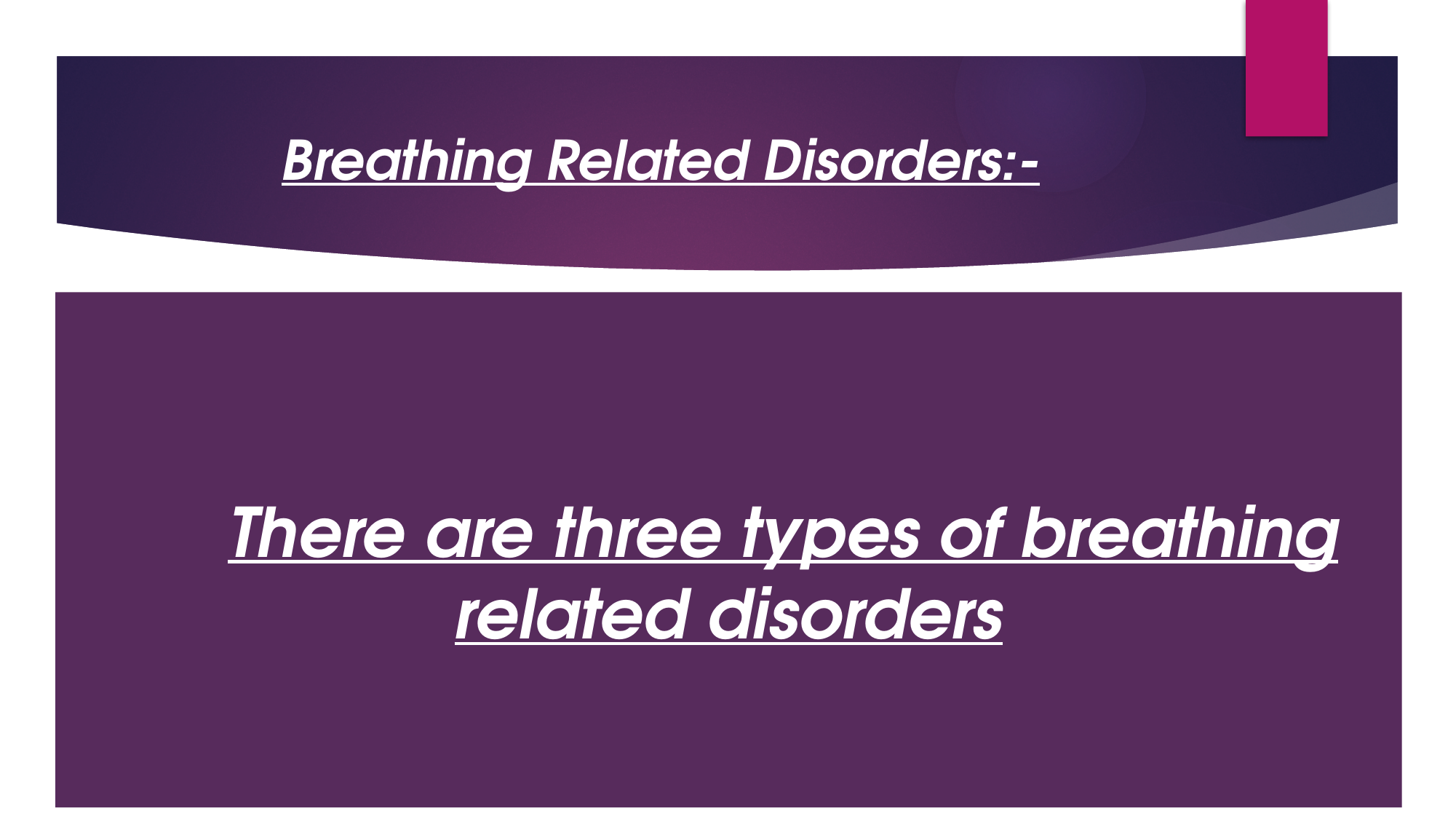

# Breathing Related Disorders:-

	There are three types of breathing related disorders